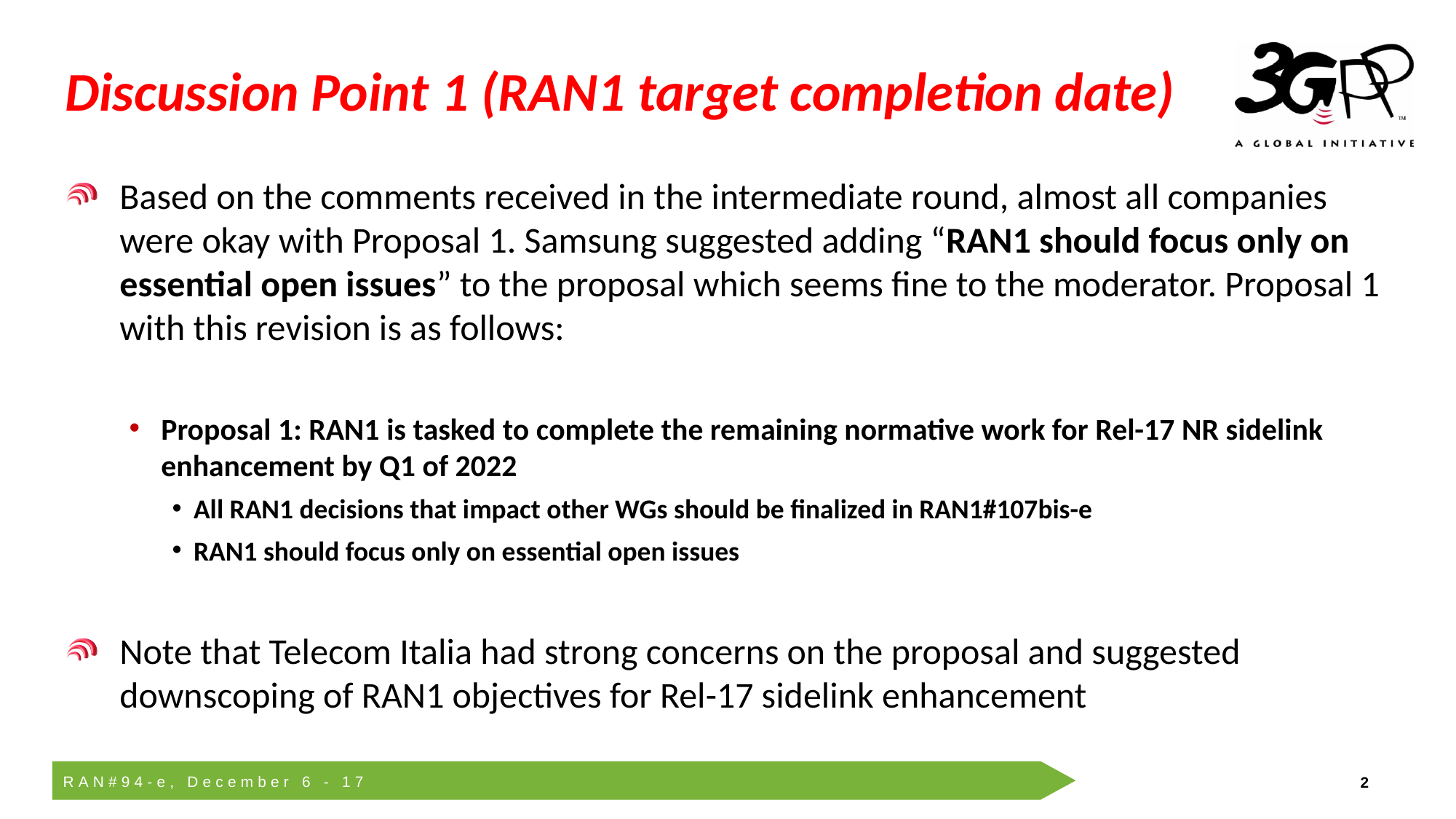

# Discussion Point 1 (RAN1 target completion date)
Based on the comments received in the intermediate round, almost all companies were okay with Proposal 1. Samsung suggested adding “RAN1 should focus only on essential open issues” to the proposal which seems fine to the moderator. Proposal 1 with this revision is as follows:

Proposal 1: RAN1 is tasked to complete the remaining normative work for Rel-17 NR sidelink enhancement by Q1 of 2022
All RAN1 decisions that impact other WGs should be finalized in RAN1#107bis-e
RAN1 should focus only on essential open issues

Note that Telecom Italia had strong concerns on the proposal and suggested downscoping of RAN1 objectives for Rel-17 sidelink enhancement